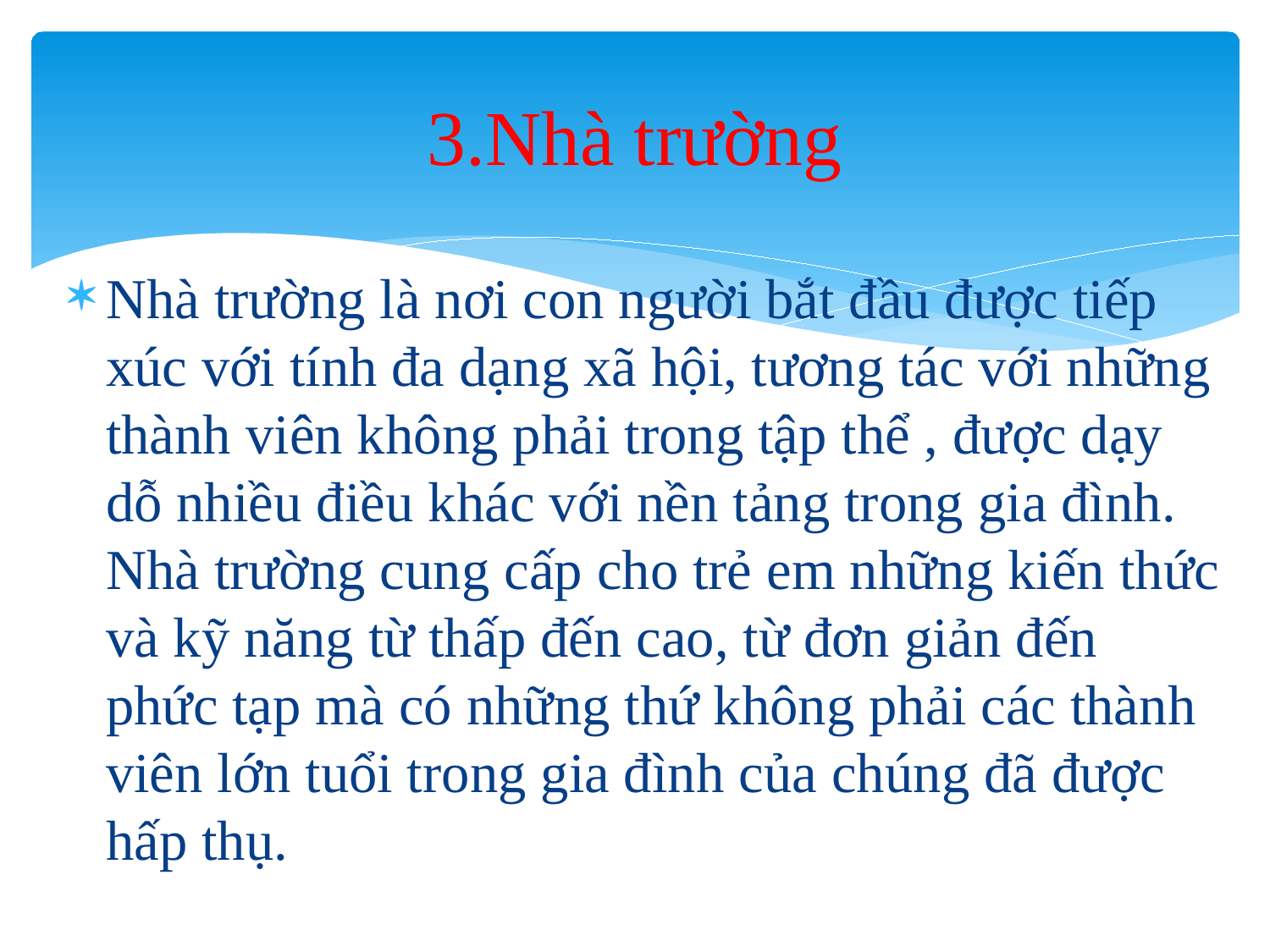

# 3.Nhà trường
Nhà trường là nơi con người bắt đầu được tiếp xúc với tính đa dạng xã hội, tương tác với những thành viên không phải trong tập thể , được dạy dỗ nhiều điều khác với nền tảng trong gia đình. Nhà trường cung cấp cho trẻ em những kiến thức và kỹ năng từ thấp đến cao, từ đơn giản đến phức tạp mà có những thứ không phải các thành viên lớn tuổi trong gia đình của chúng đã được hấp thụ.